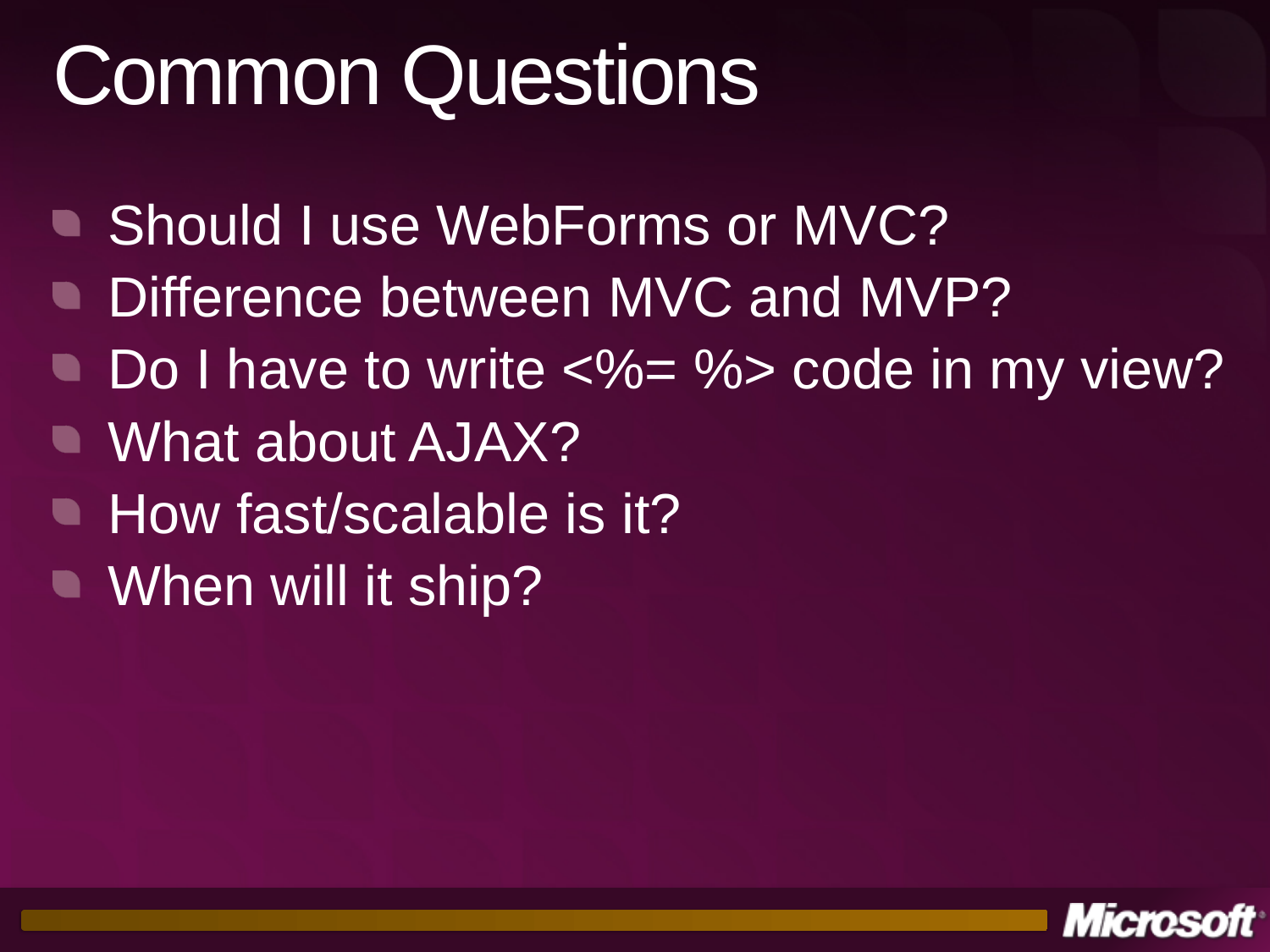

# Common Questions
Should I use WebForms or MVC?
Difference between MVC and MVP?
Do I have to write <%= %> code in my view?
What about AJAX?
How fast/scalable is it?
When will it ship?